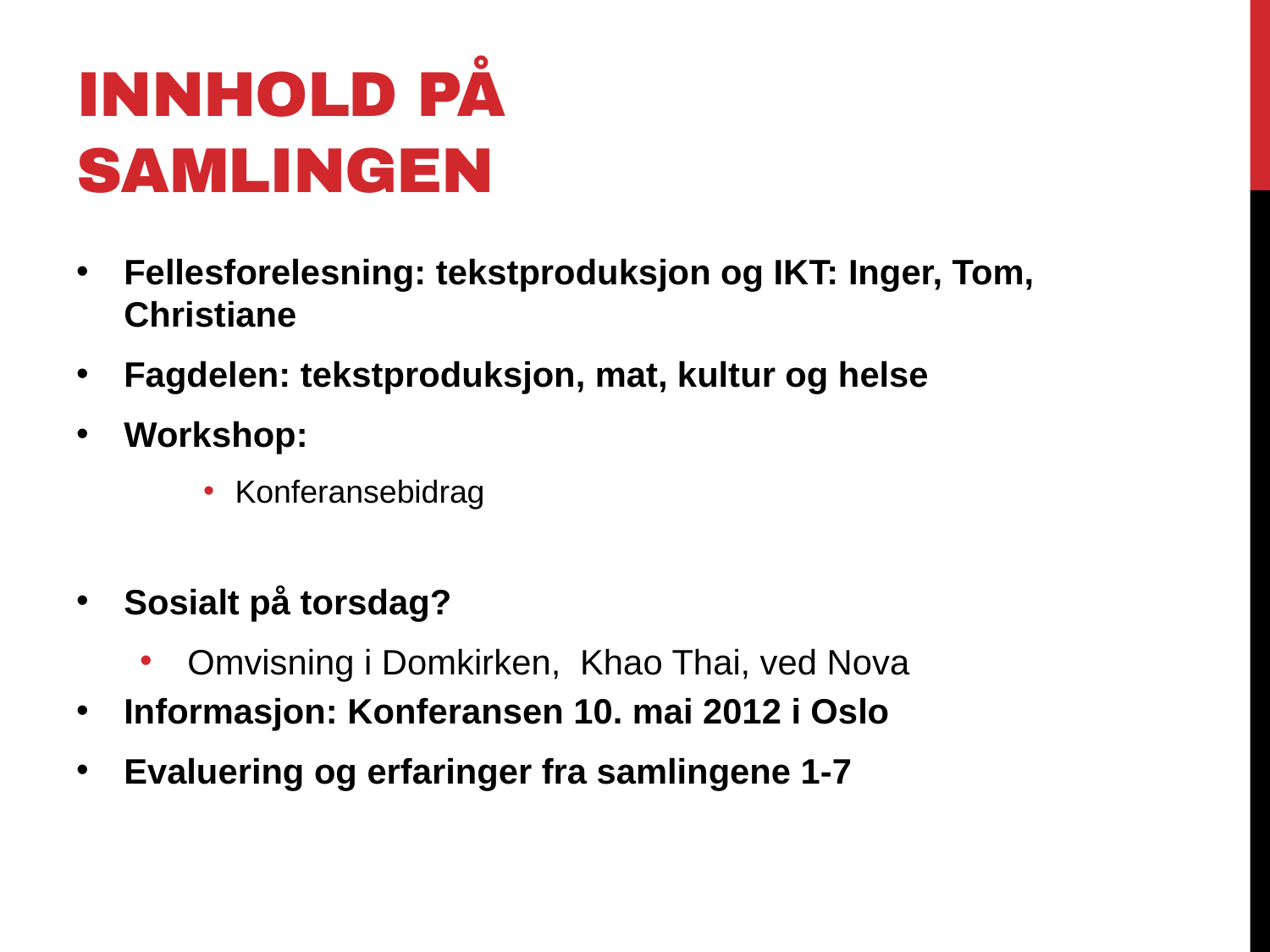

# Innhold på samlingen
Fellesforelesning: tekstproduksjon og IKT: Inger, Tom, Christiane
Fagdelen: tekstproduksjon, mat, kultur og helse
Workshop:
Konferansebidrag

Sosialt på torsdag?
Omvisning i Domkirken,  Khao Thai, ved Nova
Informasjon: Konferansen 10. mai 2012 i Oslo
Evaluering og erfaringer fra samlingene 1-7